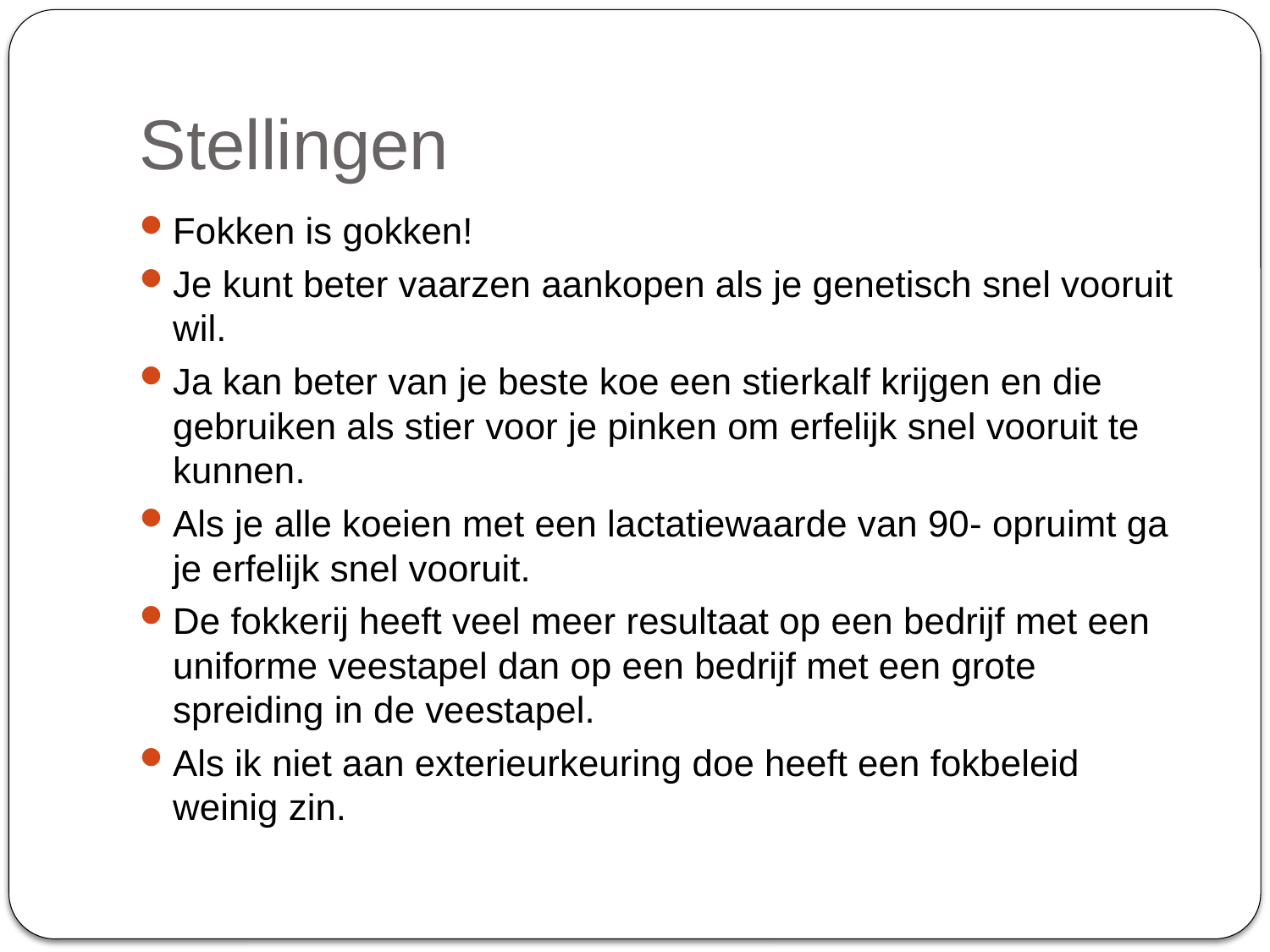

# Stellingen
Fokken is gokken!
Je kunt beter vaarzen aankopen als je genetisch snel vooruit wil.
Ja kan beter van je beste koe een stierkalf krijgen en die gebruiken als stier voor je pinken om erfelijk snel vooruit te kunnen.
Als je alle koeien met een lactatiewaarde van 90- opruimt ga je erfelijk snel vooruit.
De fokkerij heeft veel meer resultaat op een bedrijf met een uniforme veestapel dan op een bedrijf met een grote spreiding in de veestapel.
Als ik niet aan exterieurkeuring doe heeft een fokbeleid weinig zin.